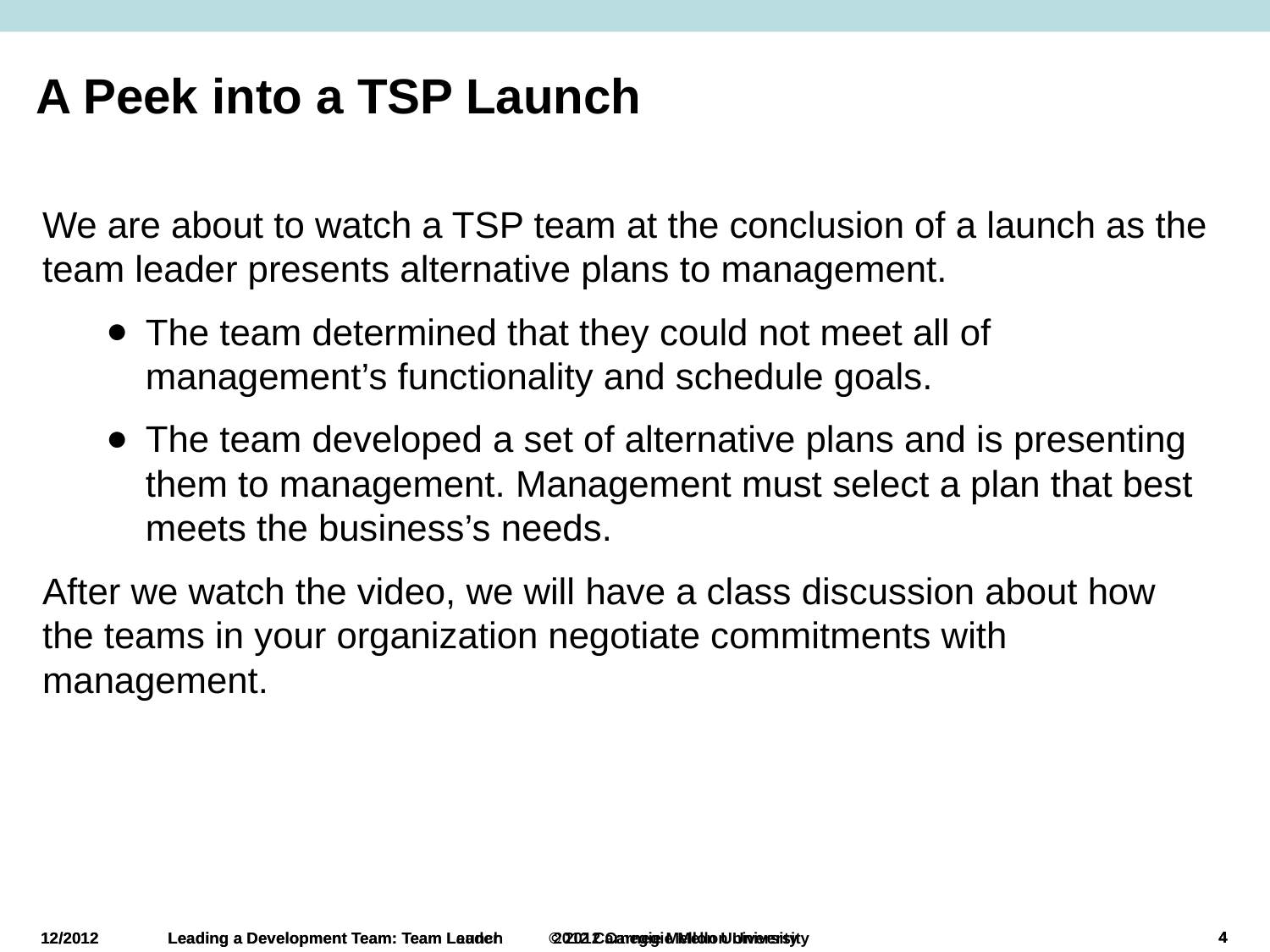

# A Peek into a TSP Launch
We are about to watch a TSP team at the conclusion of a launch as the team leader presents alternative plans to management.
The team determined that they could not meet all of management’s functionality and schedule goals.
The team developed a set of alternative plans and is presenting them to management. Management must select a plan that best meets the business’s needs.
After we watch the video, we will have a class discussion about how the teams in your organization negotiate commitments with management.